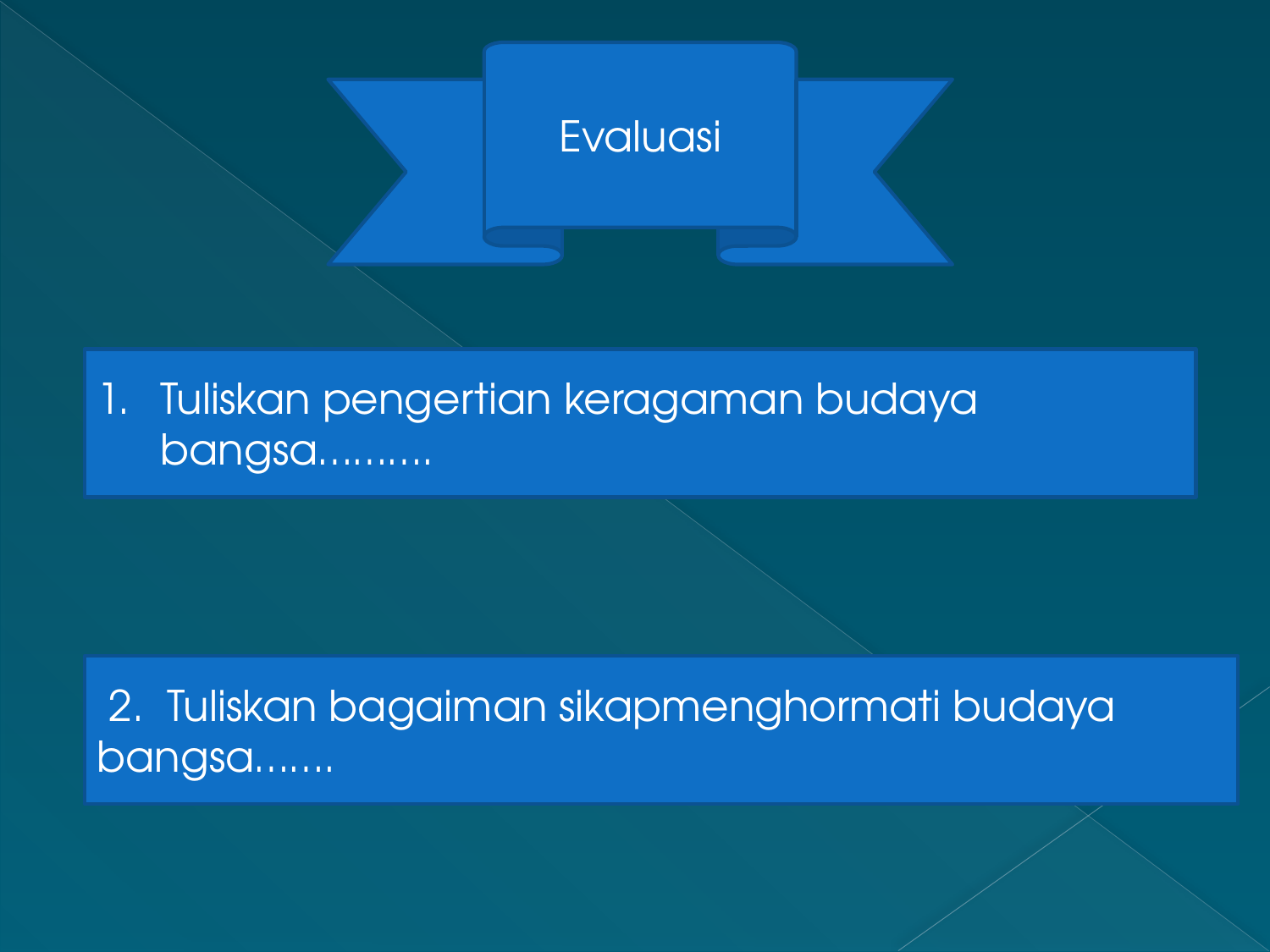

Evaluasi
Tuliskan pengertian keragaman budaya bangsa……….
 2.  Tuliskan bagaiman sikapmenghormati budaya  bangsa…….